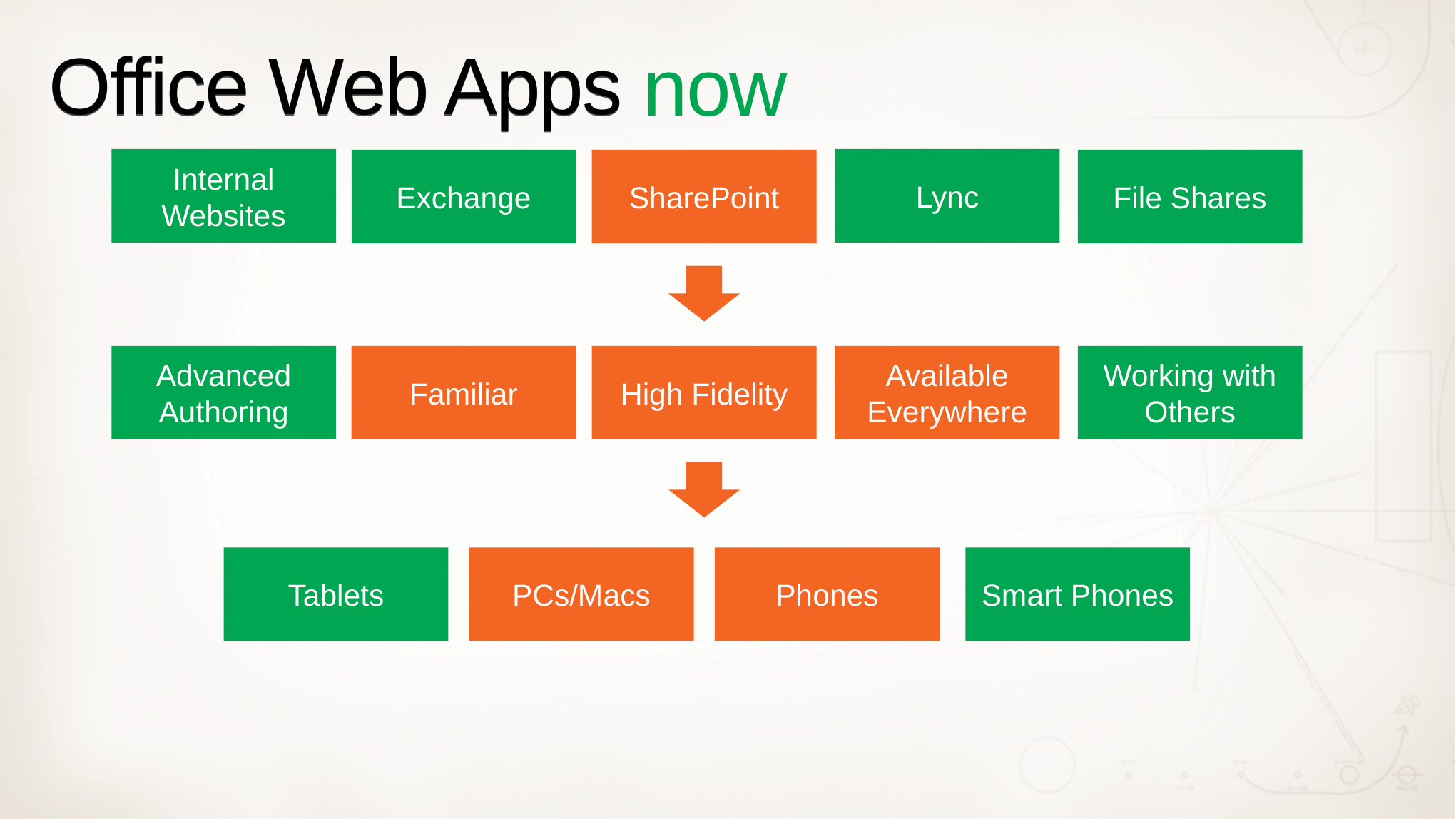

# Office Web Apps
Office Web Apps now
Internal Websites
Lync
Exchange
SharePoint
File Shares

Working with Others
Advanced Authoring
Available Everywhere
Familiar
High Fidelity

Phones
Tablets
PCs/Macs
Smart Phones